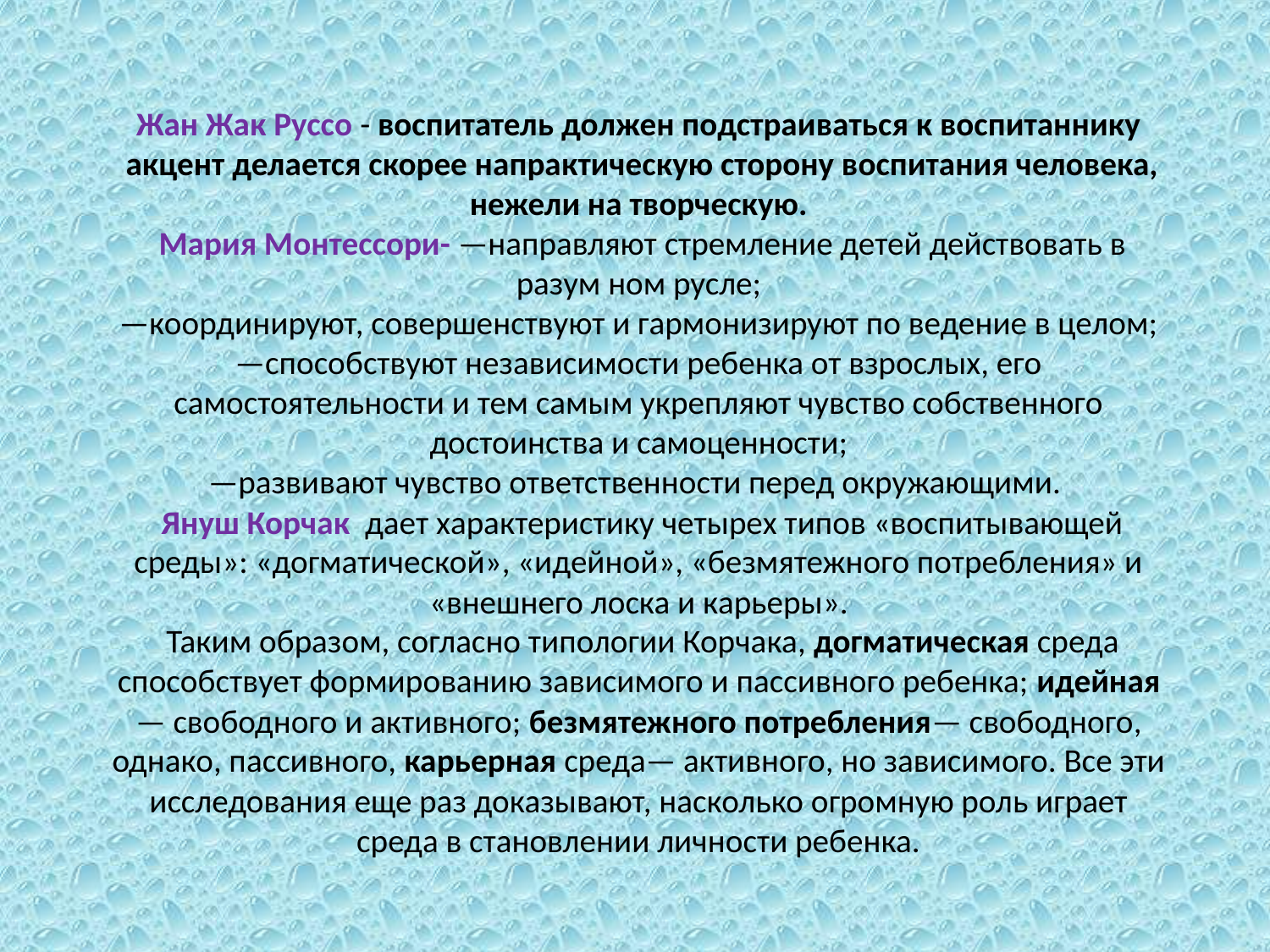

# Жан Жак Руссо - воспитатель должен подстраиваться к воспитаннику акцент делается скорее напрактическую сторону воспитания человека, нежели на творческую. Мария Монтессори- —направляют стремление детей действовать в разум ном русле; —координируют, совершенствуют и гармонизируют по ведение в целом; —способствуют независимости ребенка от взрослых, его самостоятельности и тем самым укрепляют чувство собственного достоинства и самоценности; —развивают чувство ответственности перед окружающими. Януш Корчак  дает характеристику четырех типов «воспитывающей среды»: «догматической», «идейной», «безмятежного потребления» и «внешнего лоска и карьеры». Таким образом, согласно типологии Корчака, догматическая среда способствует формированию зависимого и пассивного ребенка; идейная — свободного и активного; безмятежного потребления— свободного, однако, пассивного, карьерная среда— активного, но зависимого. Все эти исследования еще раз доказывают, насколько огромную роль играет среда в становлении личности ребенка.